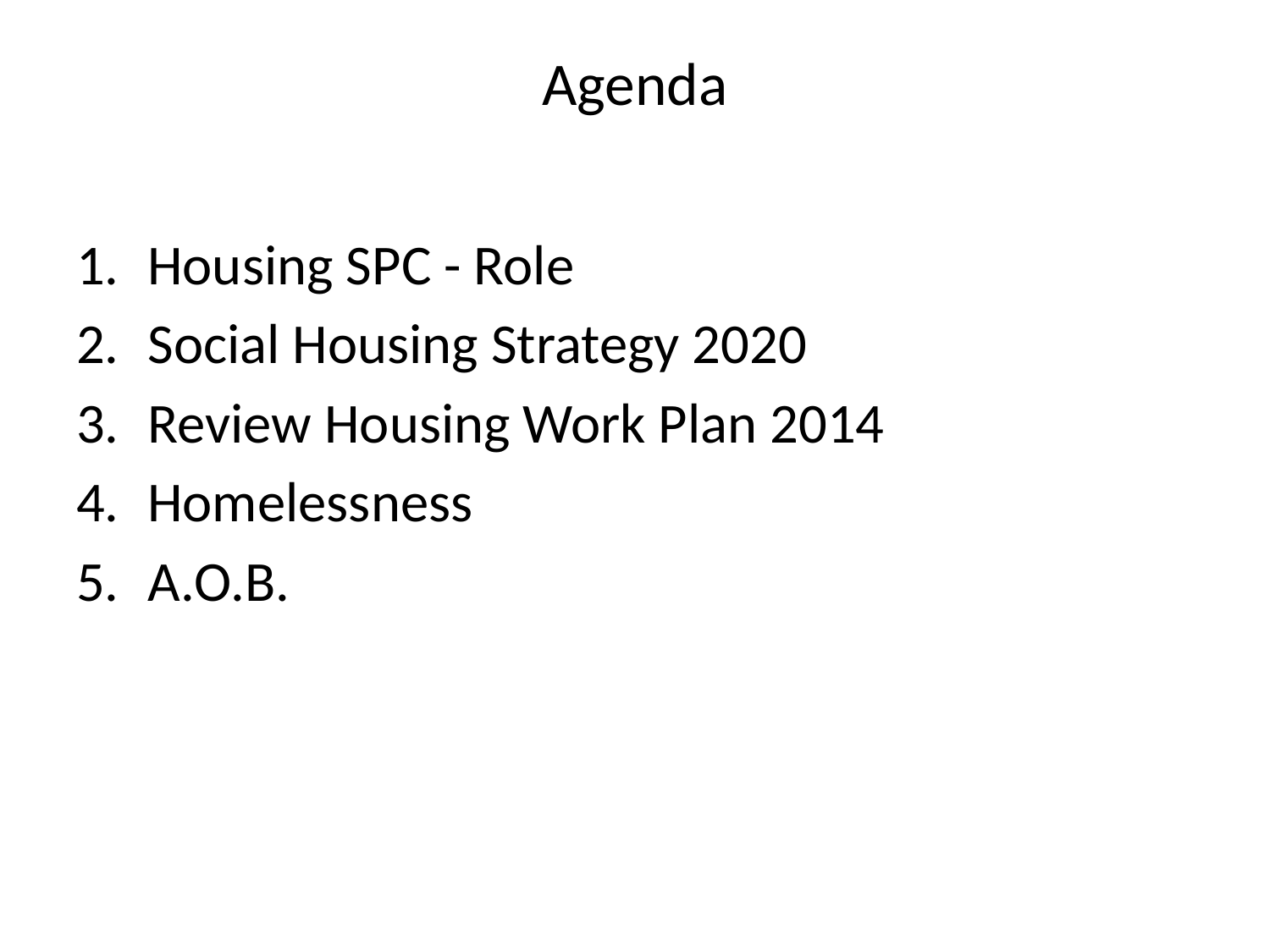

# Agenda
Housing SPC - Role
Social Housing Strategy 2020
Review Housing Work Plan 2014
Homelessness
A.O.B.